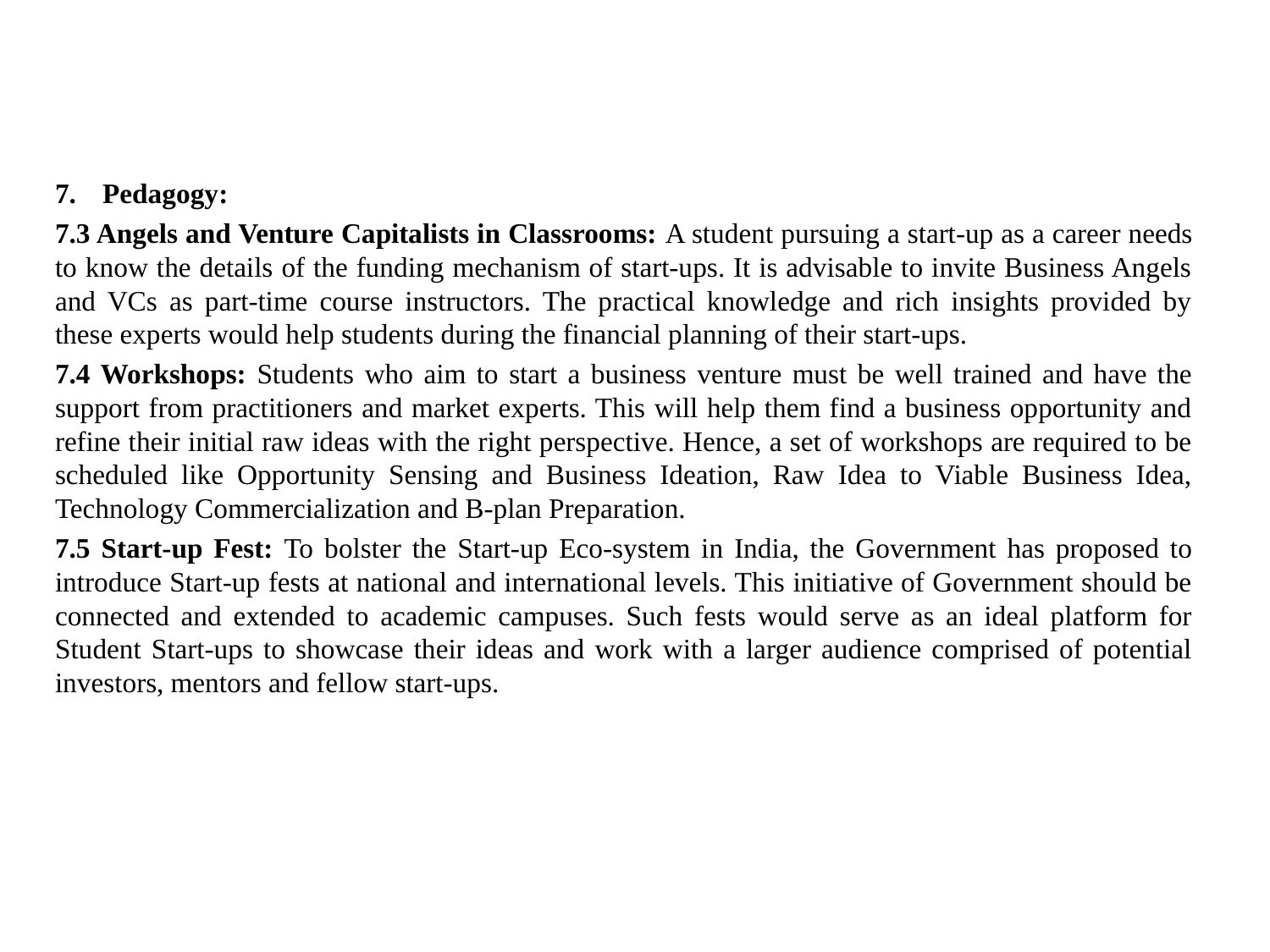

Pedagogy:
7.3 Angels and Venture Capitalists in Classrooms: A student pursuing a start-up as a career needs to know the details of the funding mechanism of start-ups. It is advisable to invite Business Angels and VCs as part-time course instructors. The practical knowledge and rich insights provided by these experts would help students during the financial planning of their start-ups.
7.4 Workshops: Students who aim to start a business venture must be well trained and have the support from practitioners and market experts. This will help them find a business opportunity and refine their initial raw ideas with the right perspective. Hence, a set of workshops are required to be scheduled like Opportunity Sensing and Business Ideation, Raw Idea to Viable Business Idea, Technology Commercialization and B-plan Preparation.
7.5 Start-up Fest: To bolster the Start-up Eco-system in India, the Government has proposed to introduce Start-up fests at national and international levels. This initiative of Government should be connected and extended to academic campuses. Such fests would serve as an ideal platform for Student Start-ups to showcase their ideas and work with a larger audience comprised of potential investors, mentors and fellow start-ups.